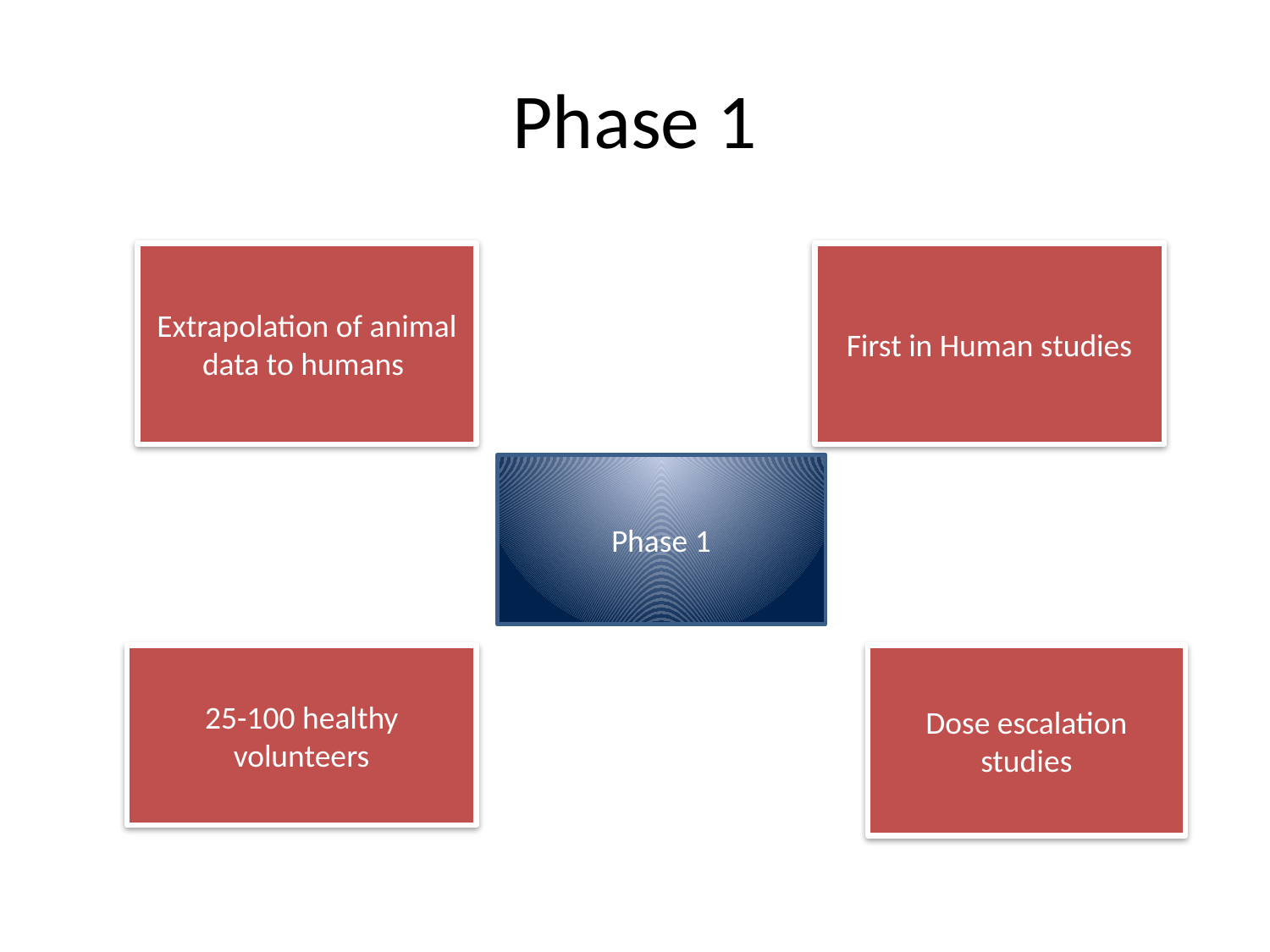

# Phase 1

Extrapolation of animal data to humans
First in Human studies
Phase 1
25-100 healthy volunteers
Dose escalation studies